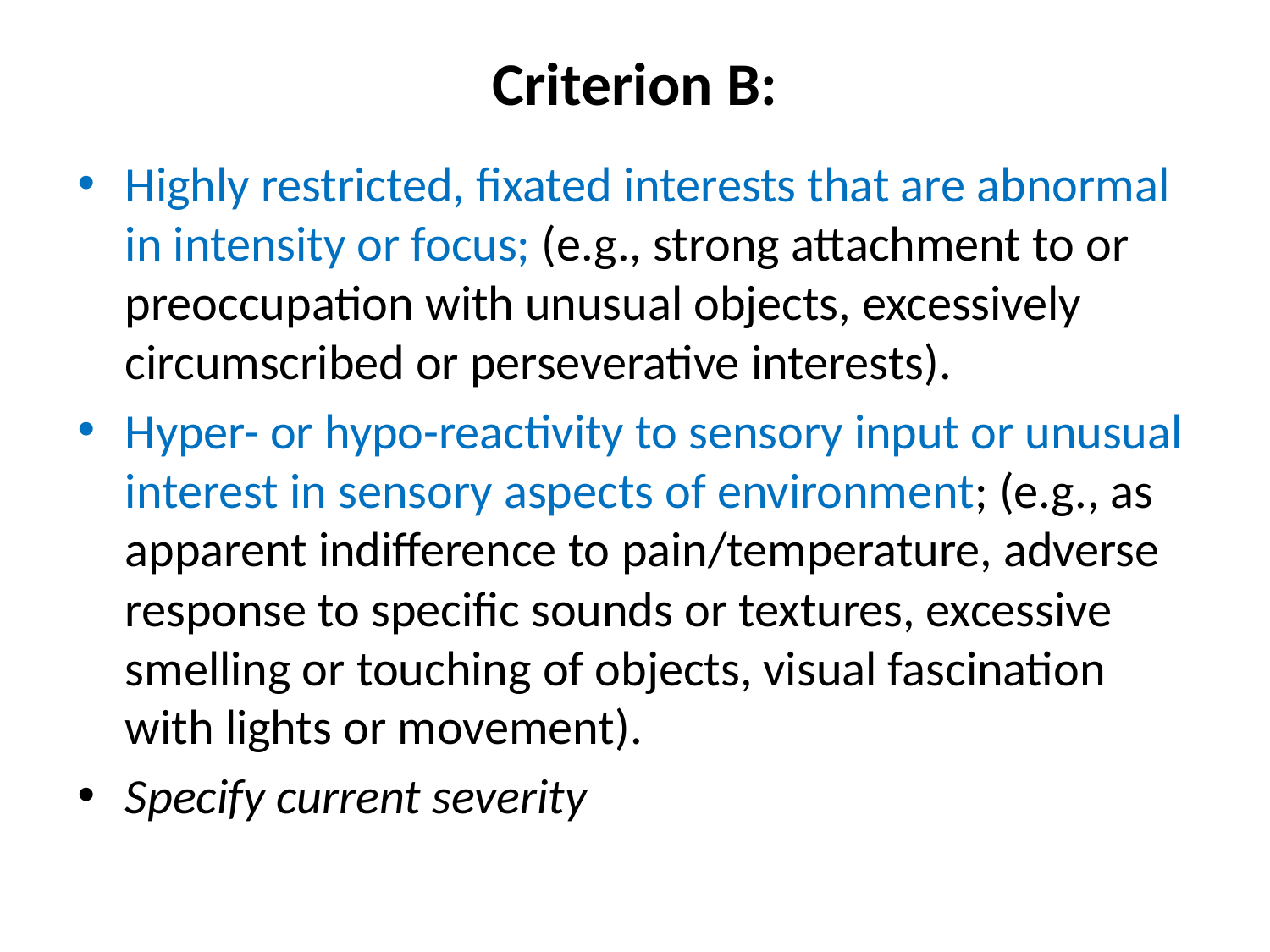

# Criterion B:
Highly restricted, fixated interests that are abnormal in intensity or focus; (e.g., strong attachment to or preoccupation with unusual objects, excessively circumscribed or perseverative interests).
Hyper- or hypo-reactivity to sensory input or unusual interest in sensory aspects of environment; (e.g., as apparent indifference to pain/temperature, adverse response to specific sounds or textures, excessive smelling or touching of objects, visual fascination with lights or movement).
Specify current severity